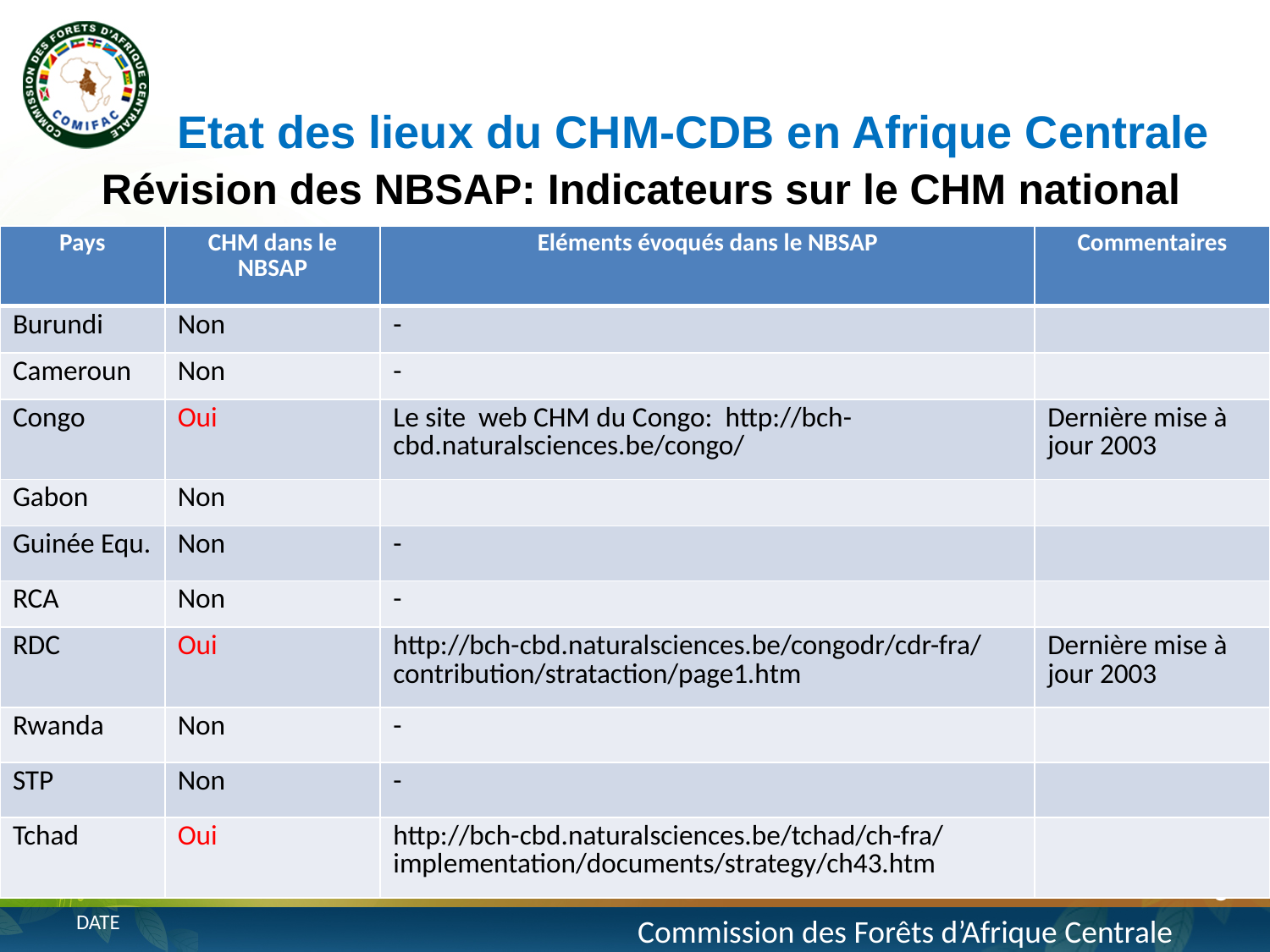

Etat des lieux du CHM-CDB en Afrique Centrale
Révision des NBSAP: Indicateurs sur le CHM national

| Pays | CHM dans le NBSAP | Eléments évoqués dans le NBSAP | Commentaires |
| --- | --- | --- | --- |
| Burundi | Non | - |  |
| Cameroun | Non | - |  |
| Congo | Oui | Le site web CHM du Congo: http://bch-cbd.naturalsciences.be/congo/ | Dernière mise à jour 2003 |
| Gabon | Non |  |  |
| Guinée Equ. | Non | - |  |
| RCA | Non | - |  |
| RDC | Oui | http://bch-cbd.naturalsciences.be/congodr/cdr-fra/contribution/strataction/page1.htm | Dernière mise à jour 2003 |
| Rwanda | Non | - |  |
| STP | Non | - |  |
| Tchad | Oui | http://bch-cbd.naturalsciences.be/tchad/ch-fra/implementation/documents/strategy/ch43.htm |  |
18
Commission des Forêts d’Afrique Centrale
date